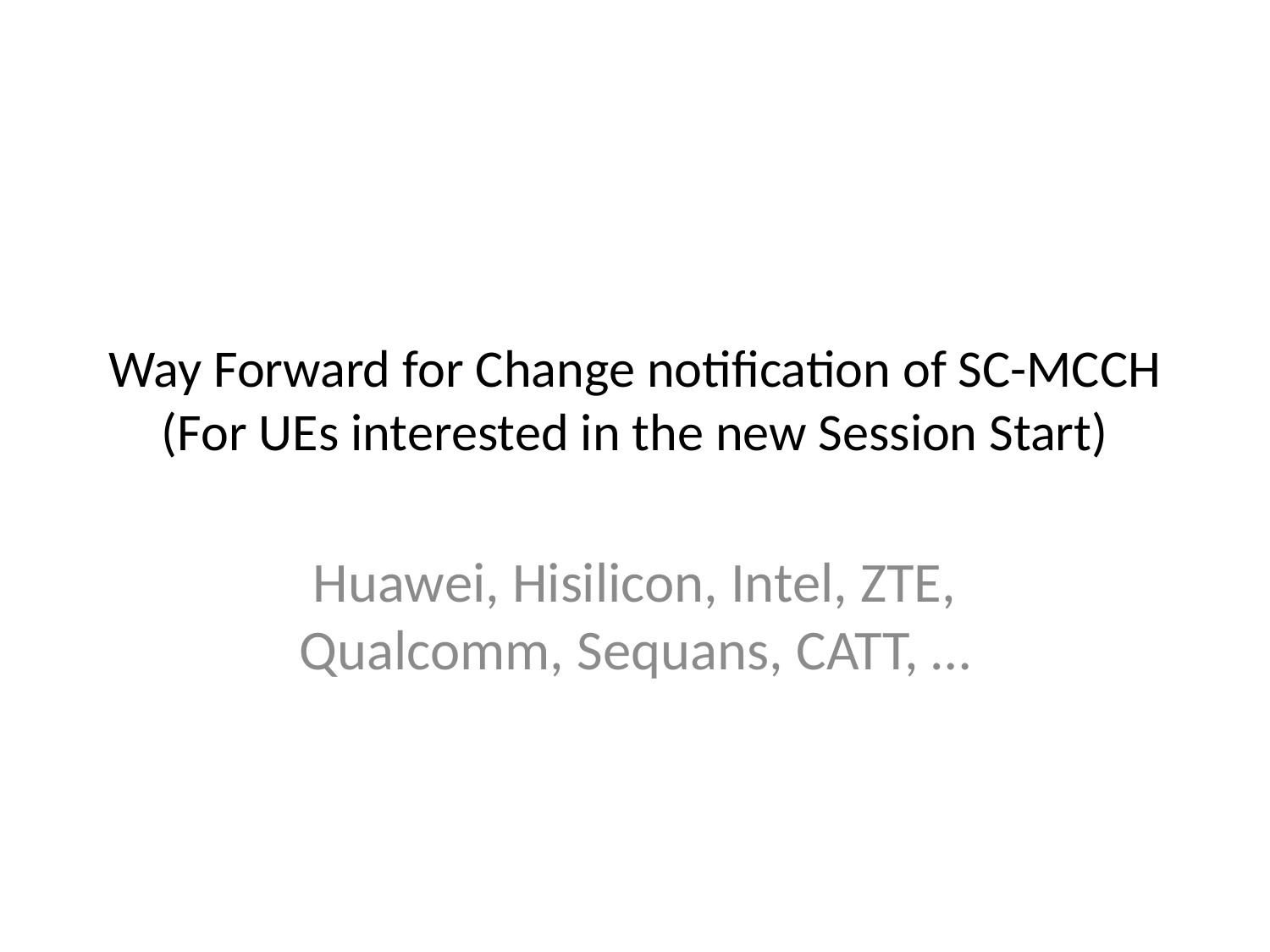

# Way Forward for Change notification of SC-MCCH (For UEs interested in the new Session Start)
Huawei, Hisilicon, Intel, ZTE, Qualcomm, Sequans, CATT, …